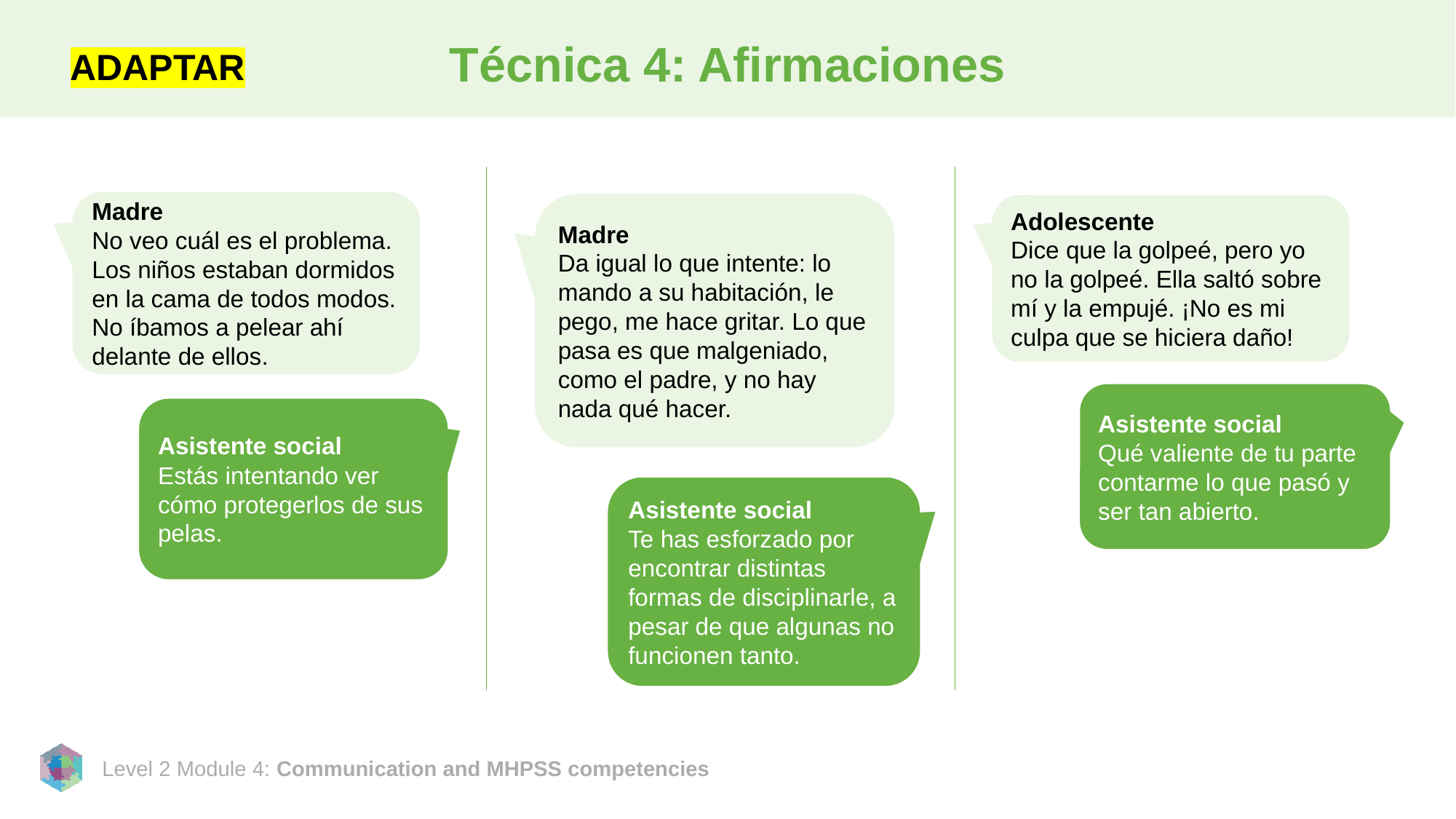

# Técnica 4: Afirmaciones
ADAPTAR
Madre
No veo cuál es el problema. Los niños estaban dormidos en la cama de todos modos. No íbamos a pelear ahí delante de ellos.
Madre
Da igual lo que intente: lo mando a su habitación, le pego, me hace gritar. Lo que pasa es que malgeniado, como el padre, y no hay nada qué hacer.
Adolescente
Dice que la golpeé, pero yo no la golpeé. Ella saltó sobre mí y la empujé. ¡No es mi culpa que se hiciera daño!
Asistente social
Qué valiente de tu parte contarme lo que pasó y ser tan abierto.
Asistente social
Estás intentando ver cómo protegerlos de sus pelas.
Asistente social
Te has esforzado por encontrar distintas formas de disciplinarle, a pesar de que algunas no funcionen tanto.